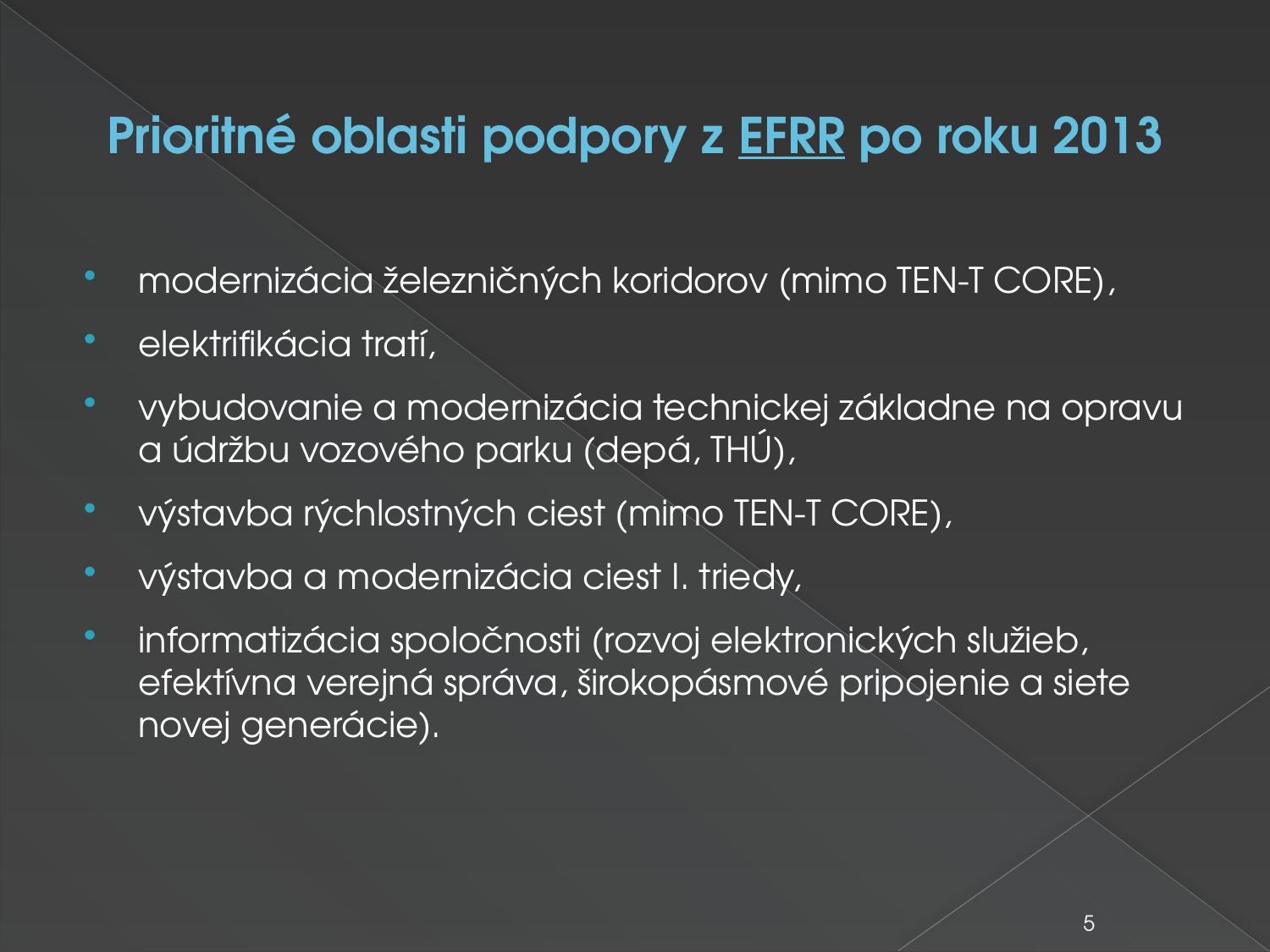

# Prioritné oblasti podpory z EFRR po roku 2013
modernizácia železničných koridorov (mimo TEN-T CORE),
elektrifikácia tratí,
vybudovanie a modernizácia technickej základne na opravu a údržbu vozového parku (depá, THÚ),
výstavba rýchlostných ciest (mimo TEN-T CORE),
výstavba a modernizácia ciest I. triedy,
informatizácia spoločnosti (rozvoj elektronických služieb, efektívna verejná správa, širokopásmové pripojenie a siete novej generácie).

5